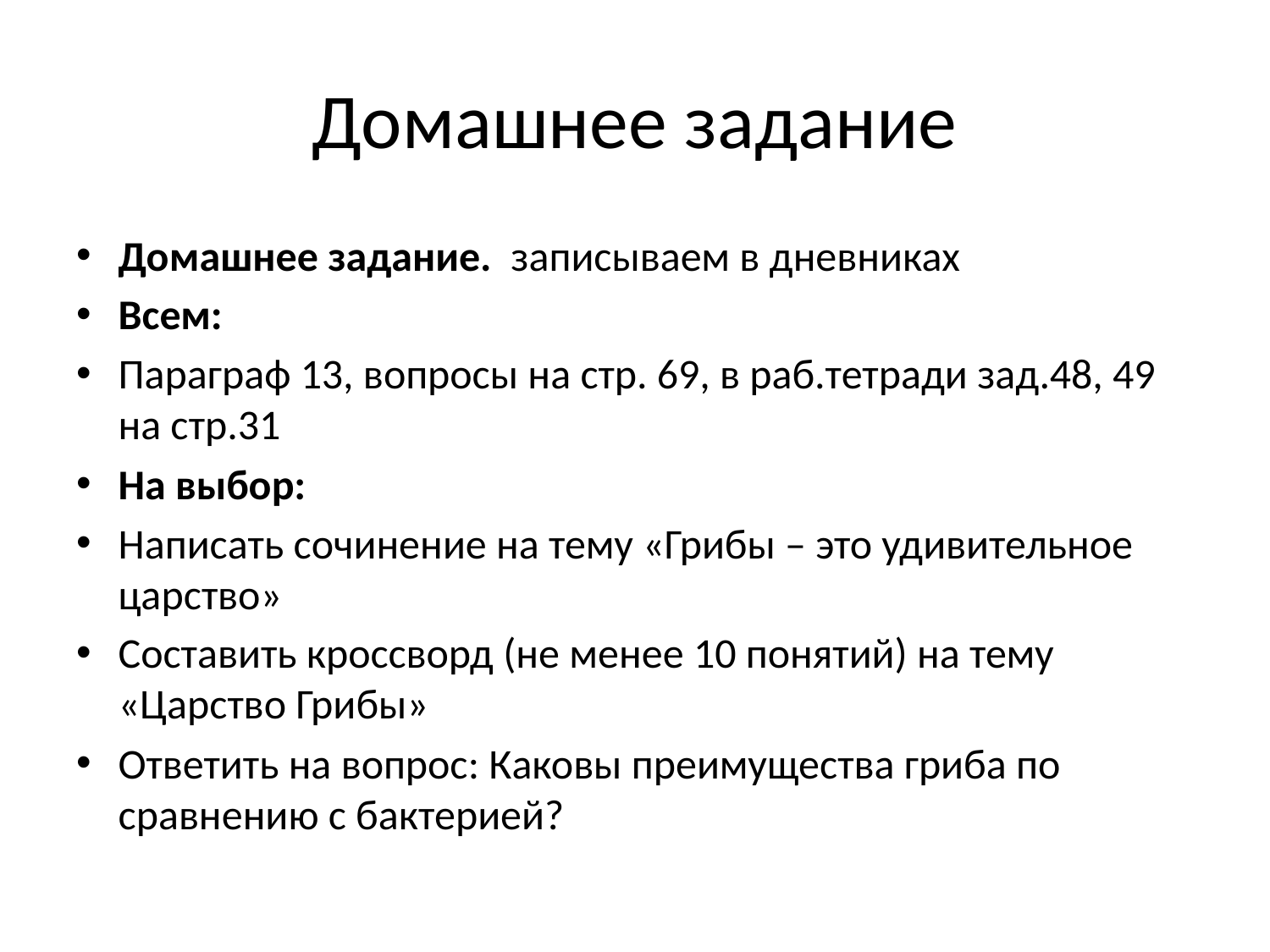

# Домашнее задание
Домашнее задание.  записываем в дневниках
Всем:
Параграф 13, вопросы на стр. 69, в раб.тетради зад.48, 49 на стр.31
На выбор:
Написать сочинение на тему «Грибы – это удивительное царство»
Составить кроссворд (не менее 10 понятий) на тему «Царство Грибы»
Ответить на вопрос: Каковы преимущества гриба по сравнению с бактерией?